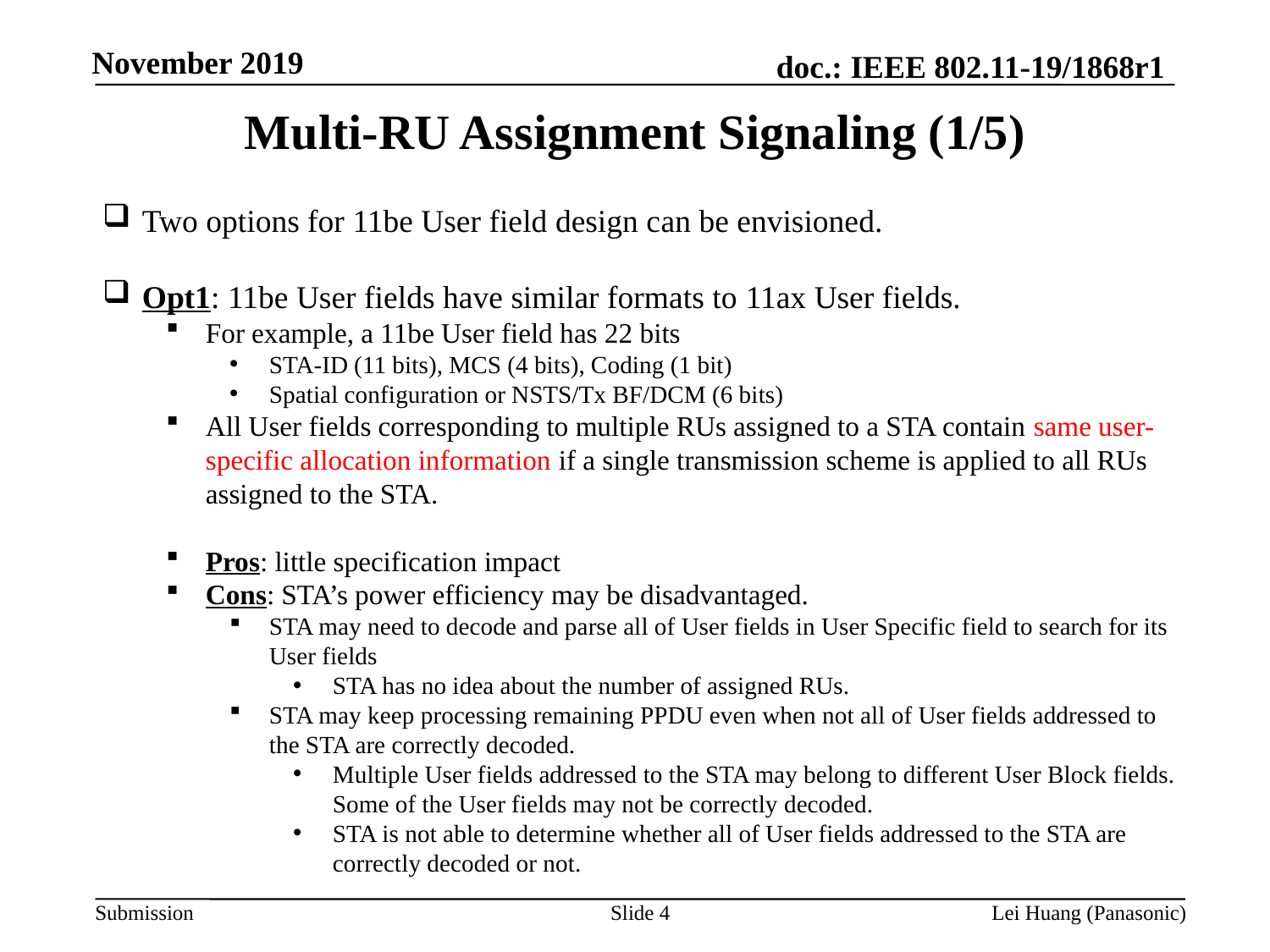

Multi-RU Assignment Signaling (1/5)
Two options for 11be User field design can be envisioned.

Opt1: 11be User fields have similar formats to 11ax User fields.
For example, a 11be User field has 22 bits
STA-ID (11 bits), MCS (4 bits), Coding (1 bit)
Spatial configuration or NSTS/Tx BF/DCM (6 bits)
All User fields corresponding to multiple RUs assigned to a STA contain same user-specific allocation information if a single transmission scheme is applied to all RUs assigned to the STA.

Pros: little specification impact
Cons: STA’s power efficiency may be disadvantaged.
STA may need to decode and parse all of User fields in User Specific field to search for its User fields
STA has no idea about the number of assigned RUs.
STA may keep processing remaining PPDU even when not all of User fields addressed to the STA are correctly decoded.
Multiple User fields addressed to the STA may belong to different User Block fields. Some of the User fields may not be correctly decoded.
STA is not able to determine whether all of User fields addressed to the STA are correctly decoded or not.

Slide 4
Lei Huang (Panasonic)